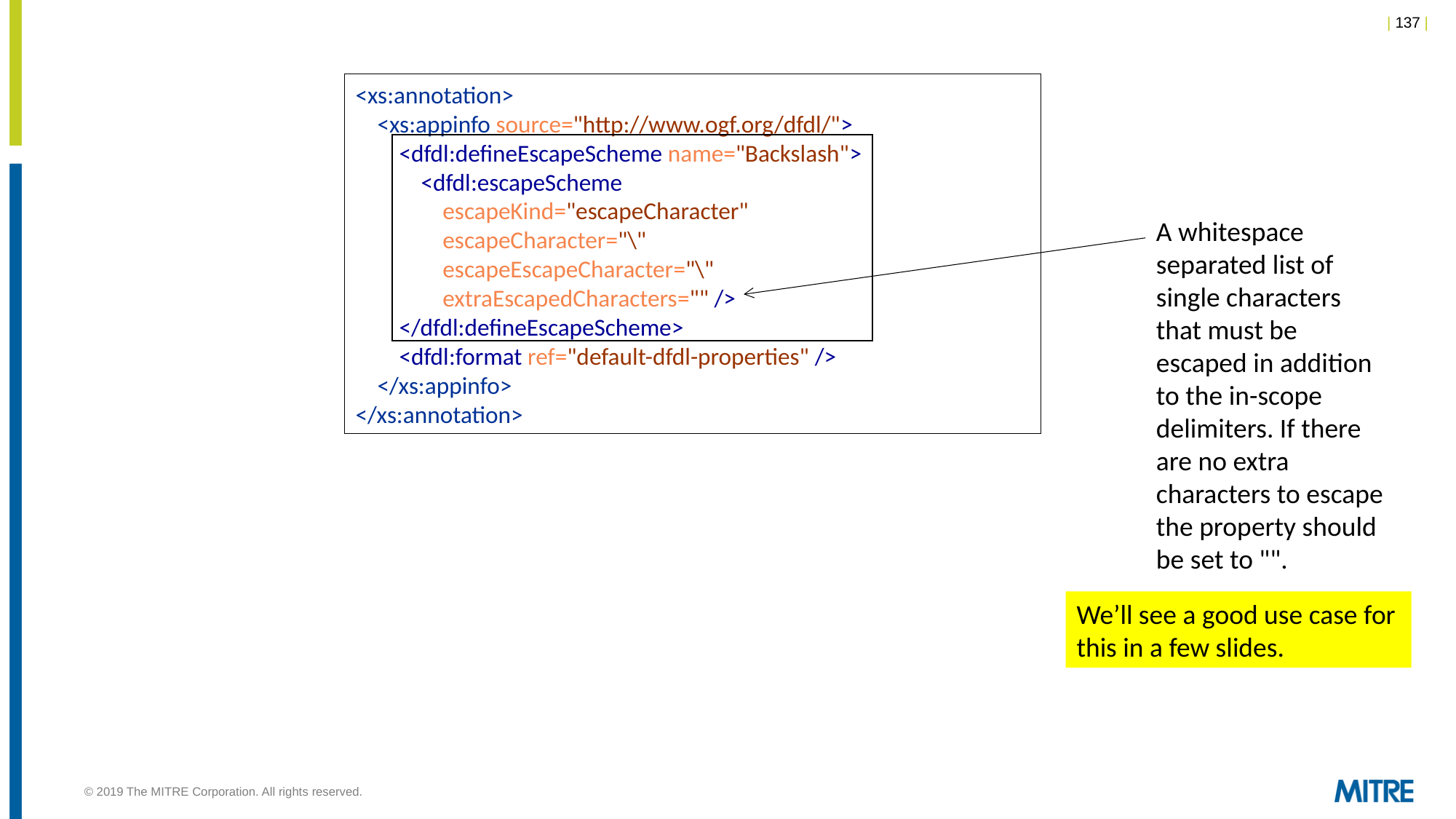

<xs:annotation>
    <xs:appinfo source="http://www.ogf.org/dfdl/">
        <dfdl:defineEscapeScheme name="Backslash">
            <dfdl:escapeScheme
                escapeKind="escapeCharacter"
                escapeCharacter="\"
                escapeEscapeCharacter="\"
                extraEscapedCharacters="" />
        </dfdl:defineEscapeScheme>
        <dfdl:format ref="default-dfdl-properties" />
    </xs:appinfo>
</xs:annotation>

A whitespace separated list of single characters that must be escaped in addition to the in-scope delimiters. If there are no extra characters to escape the property should be set to "".
We’ll see a good use case for this in a few slides.
© 2019 The MITRE Corporation. All rights reserved.